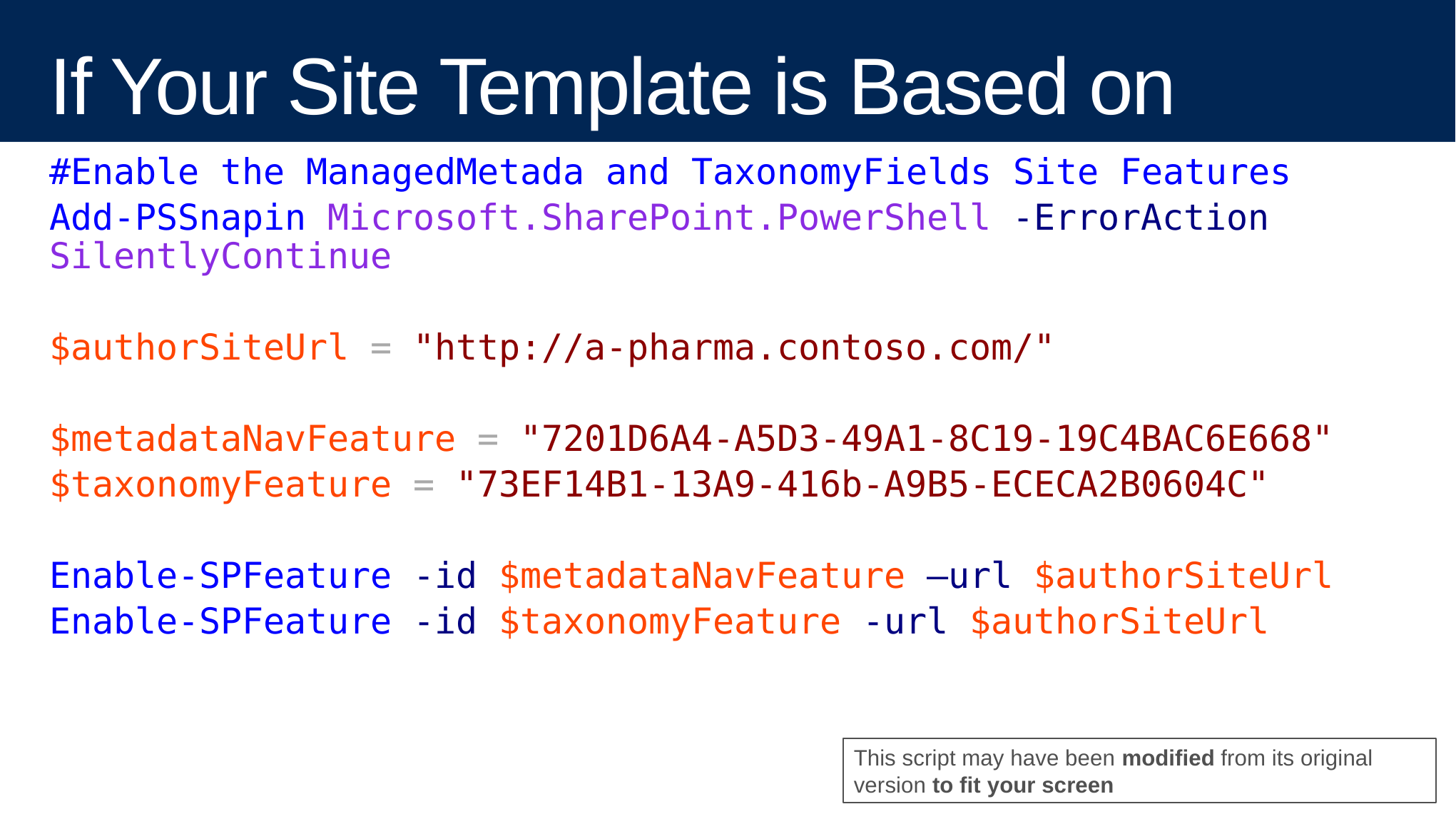

# If Your Site Template is Based on Blank#0
#Enable the ManagedMetada and TaxonomyFields Site Features
Add-PSSnapin Microsoft.SharePoint.PowerShell -ErrorAction SilentlyContinue

$authorSiteUrl = "http://a-pharma.contoso.com/"

$metadataNavFeature = "7201D6A4-A5D3-49A1-8C19-19C4BAC6E668"
$taxonomyFeature = "73EF14B1-13A9-416b-A9B5-ECECA2B0604C"

Enable-SPFeature -id $metadataNavFeature –url $authorSiteUrl
Enable-SPFeature -id $taxonomyFeature -url $authorSiteUrl
This script may have been modified from its original version to fit your screen